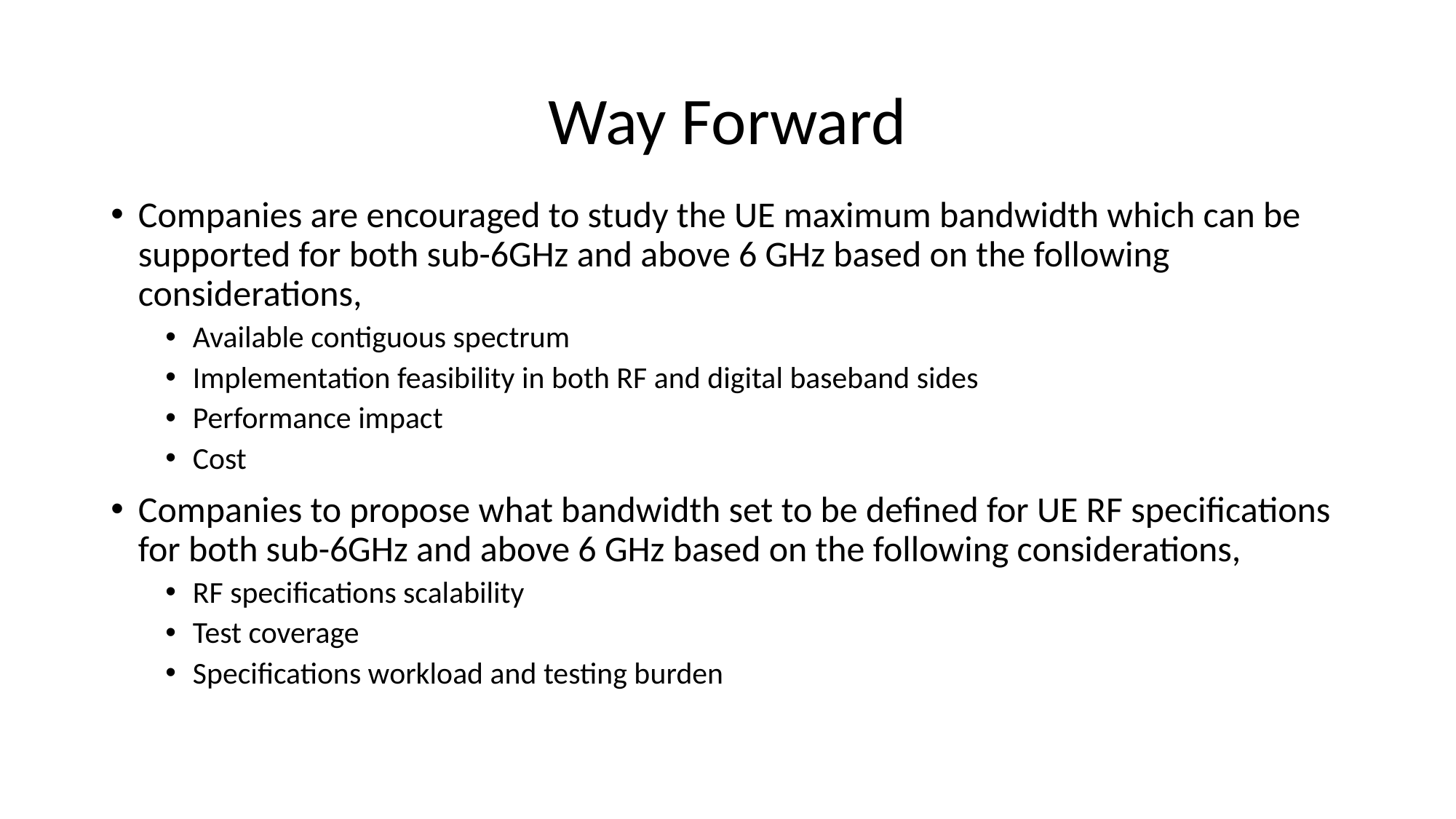

# Way Forward
Companies are encouraged to study the UE maximum bandwidth which can be supported for both sub-6GHz and above 6 GHz based on the following considerations,
Available contiguous spectrum
Implementation feasibility in both RF and digital baseband sides
Performance impact
Cost
Companies to propose what bandwidth set to be defined for UE RF specifications for both sub-6GHz and above 6 GHz based on the following considerations,
RF specifications scalability
Test coverage
Specifications workload and testing burden